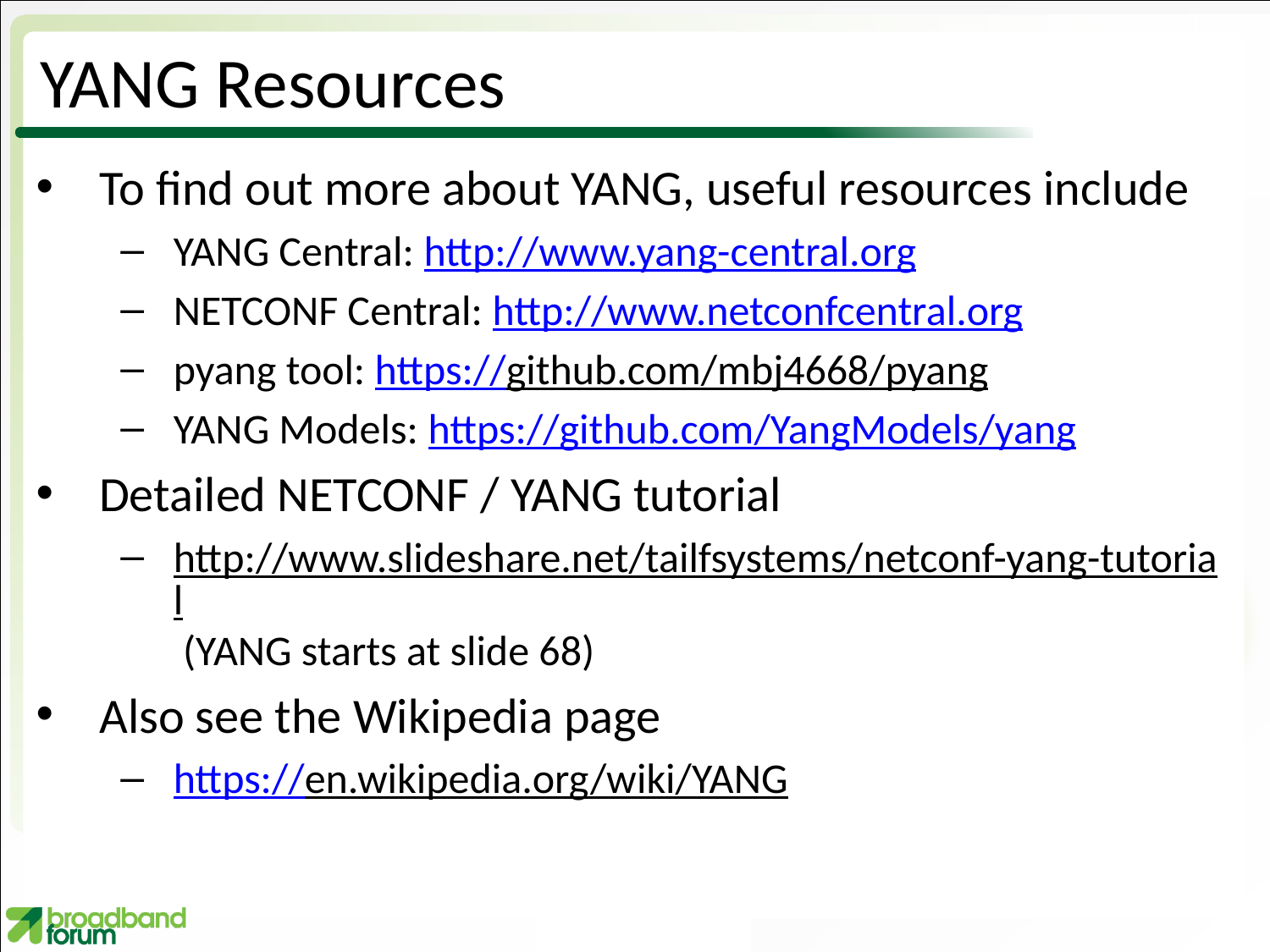

# YANG Resources
To find out more about YANG, useful resources include
YANG Central: http://www.yang-central.org
NETCONF Central: http://www.netconfcentral.org
pyang tool: https://github.com/mbj4668/pyang
YANG Models: https://github.com/YangModels/yang
Detailed NETCONF / YANG tutorial
http://www.slideshare.net/tailfsystems/netconf-yang-tutorial (YANG starts at slide 68)
Also see the Wikipedia page
https://en.wikipedia.org/wiki/YANG